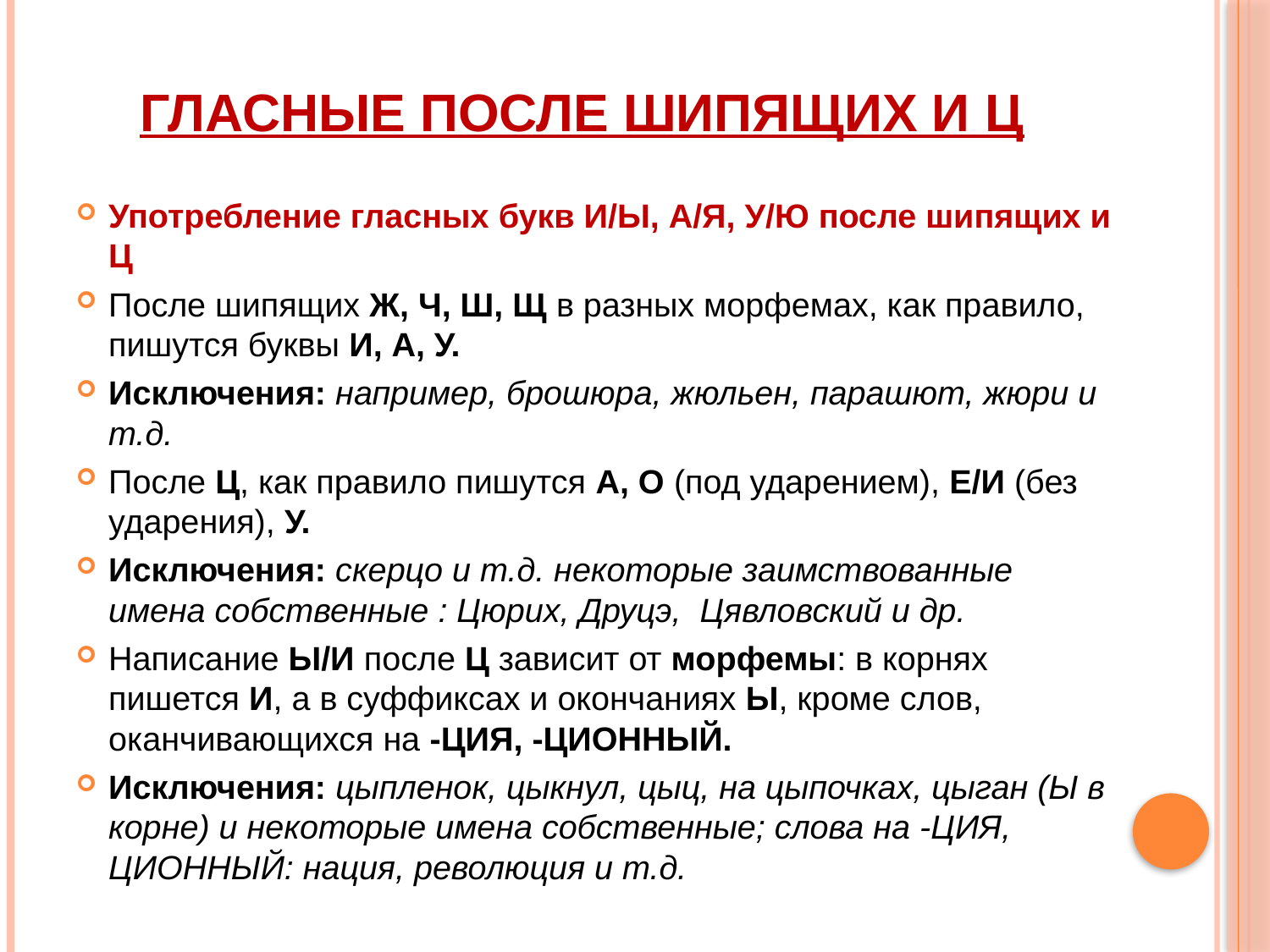

# Гласные после шипящих и Ц
Употребление гласных букв И/Ы, А/Я, У/Ю после шипящих и Ц
После шипящих Ж, Ч, Ш, Щ в разных морфемах, как правило, пишутся буквы И, А, У.
Исключения: например, брошюра, жюльен, парашют, жюри и т.д.
После Ц, как правило пишутся А, О (под ударением), Е/И (без ударения), У.
Исключения: скерцо и т.д. некоторые заимствованные имена собственные : Цюрих, Друцэ,  Цявловский и др.
Написание Ы/И после Ц зависит от морфемы: в корнях пишется И, а в суффиксах и окончаниях Ы, кроме слов, оканчивающихся на -ЦИЯ, -ЦИОННЫЙ.
Исключения: цыпленок, цыкнул, цыц, на цыпочках, цыган (Ы в корне) и некоторые имена собственные; слова на -ЦИЯ, ЦИОННЫЙ: нация, революция и т.д.